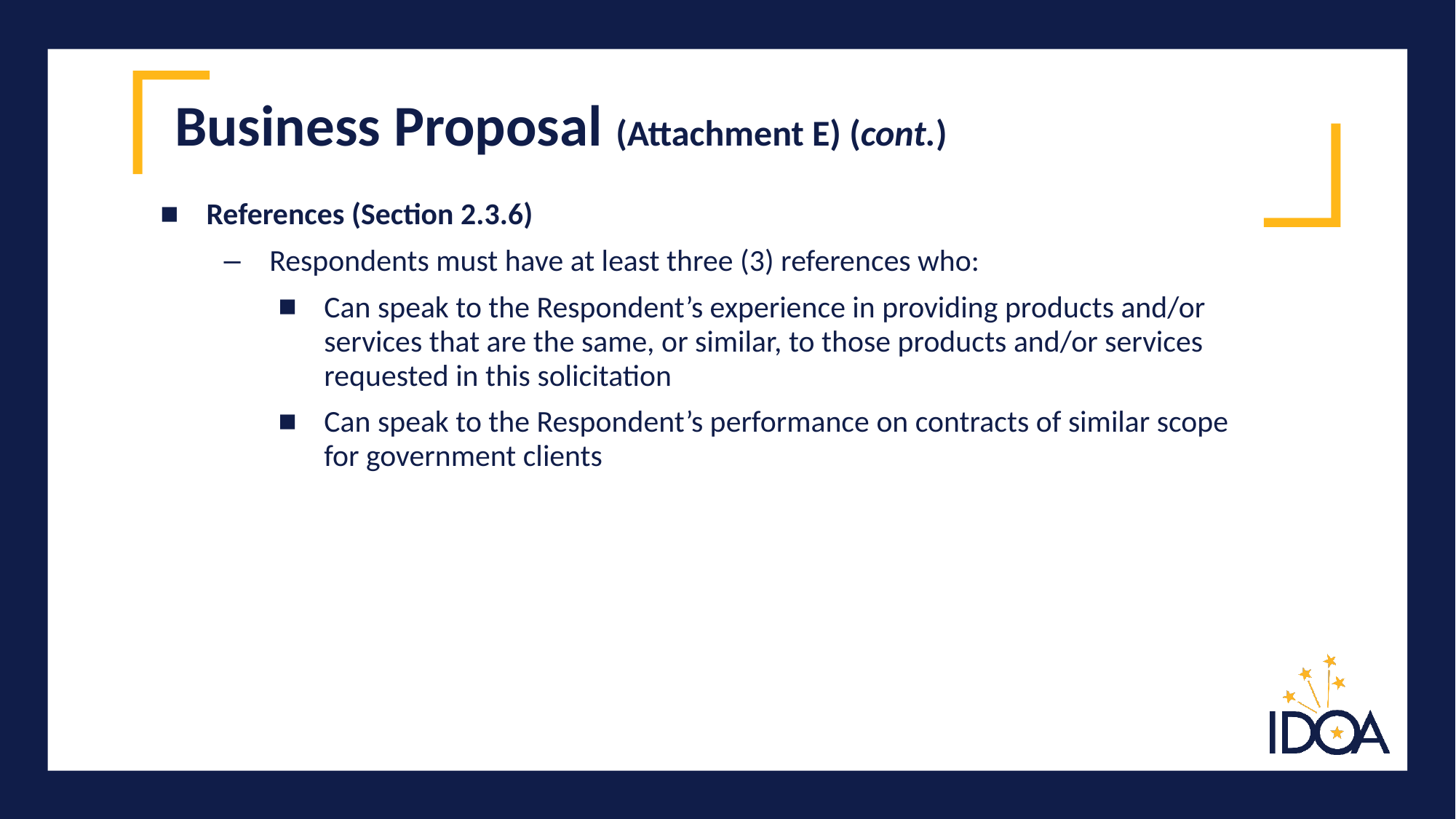

# Business Proposal (Attachment E) (cont.)
References (Section 2.3.6)
Respondents must have at least three (3) references who:
Can speak to the Respondent’s experience in providing products and/or services that are the same, or similar, to those products and/or services requested in this solicitation
Can speak to the Respondent’s performance on contracts of similar scope for government clients